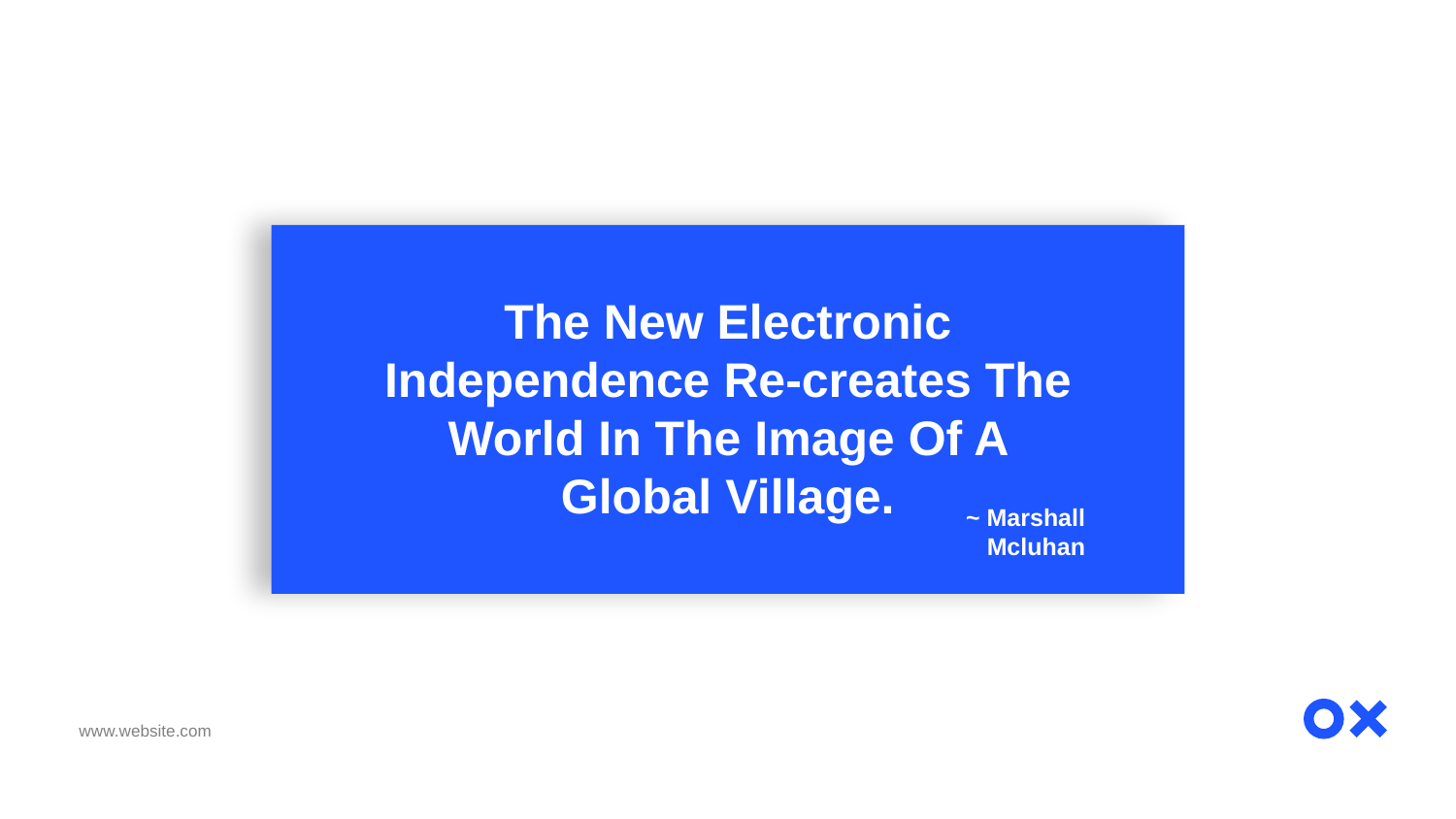

The New Electronic Independence Re-creates The World In The Image Of A Global Village.
~ Marshall Mcluhan
www.website.com